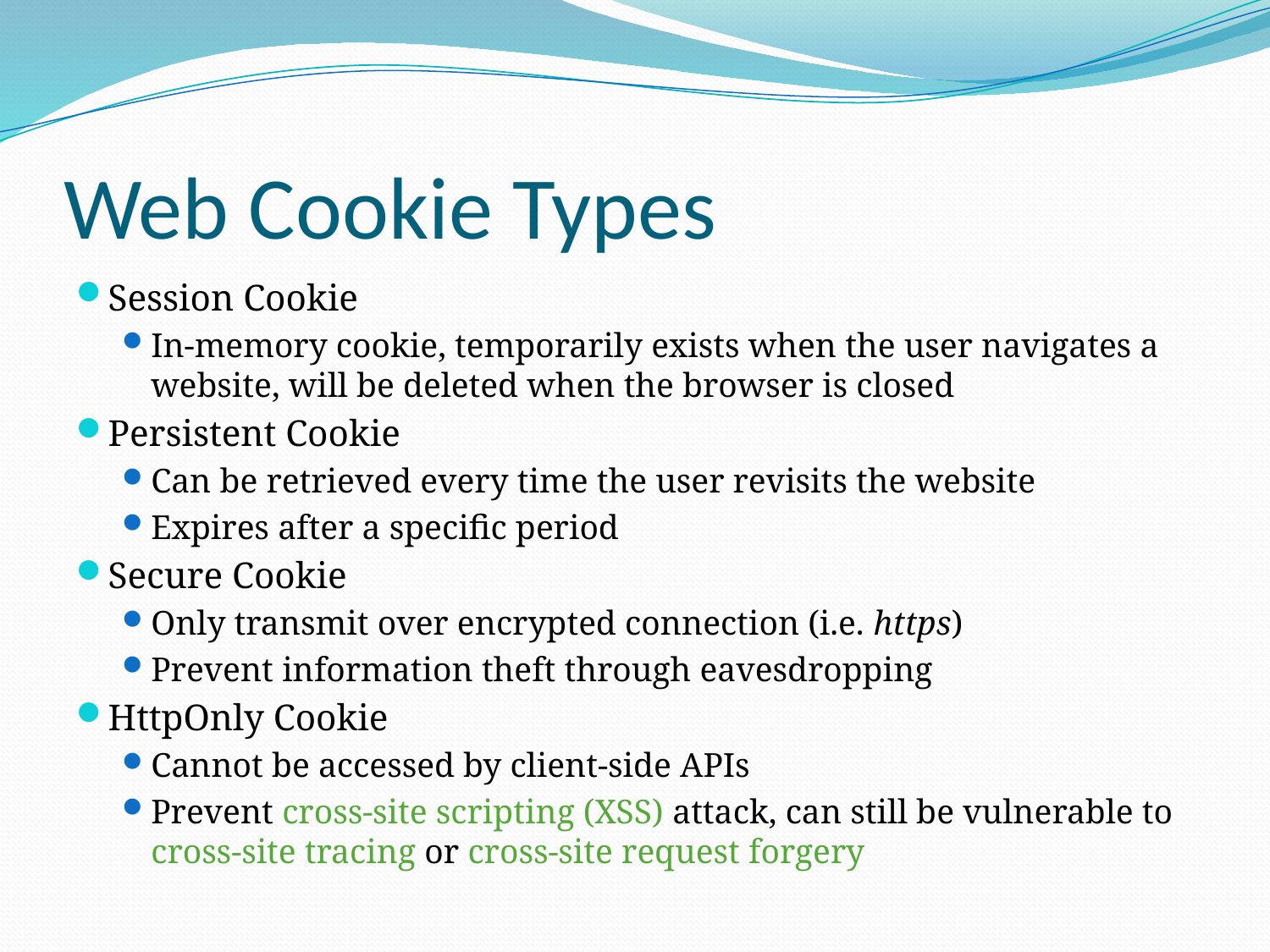

# Web Cookie Types
Session Cookie
In-memory cookie, temporarily exists when the user navigates a website, will be deleted when the browser is closed
Persistent Cookie
Can be retrieved every time the user revisits the website
Expires after a specific period
Secure Cookie
Only transmit over encrypted connection (i.e. https)
Prevent information theft through eavesdropping
HttpOnly Cookie
Cannot be accessed by client-side APIs
Prevent cross-site scripting (XSS) attack, can still be vulnerable to cross-site tracing or cross-site request forgery